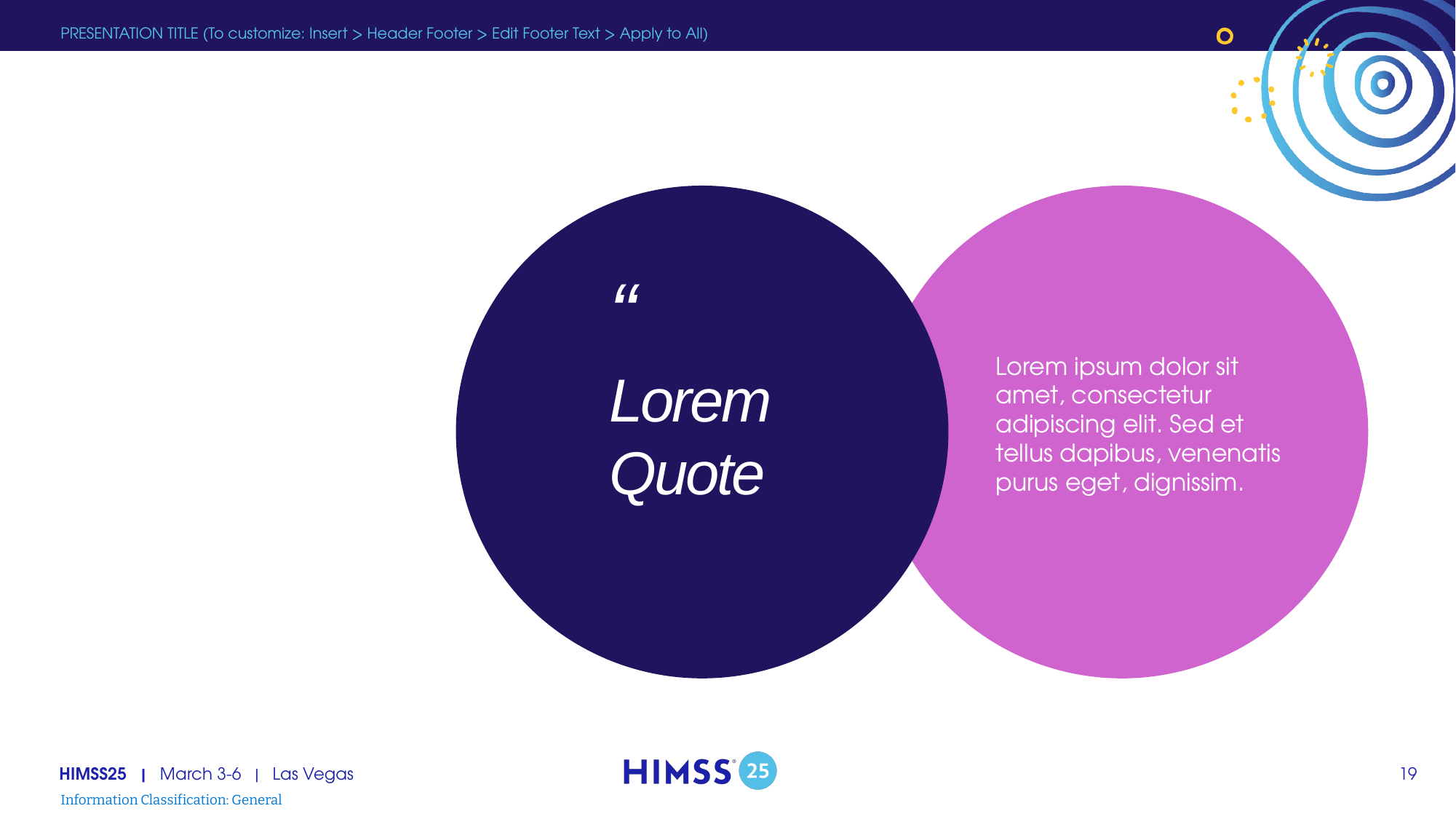

PRESENTATION TITLE (To customize: Insert > Header Footer > Edit Footer Text > Apply to All)

“
Lorem
Quote
Lorem ipsum dolor sit amet, consectetur adipiscing elit. Sed et tellus dapibus, venenatis purus eget, dignissim.
19